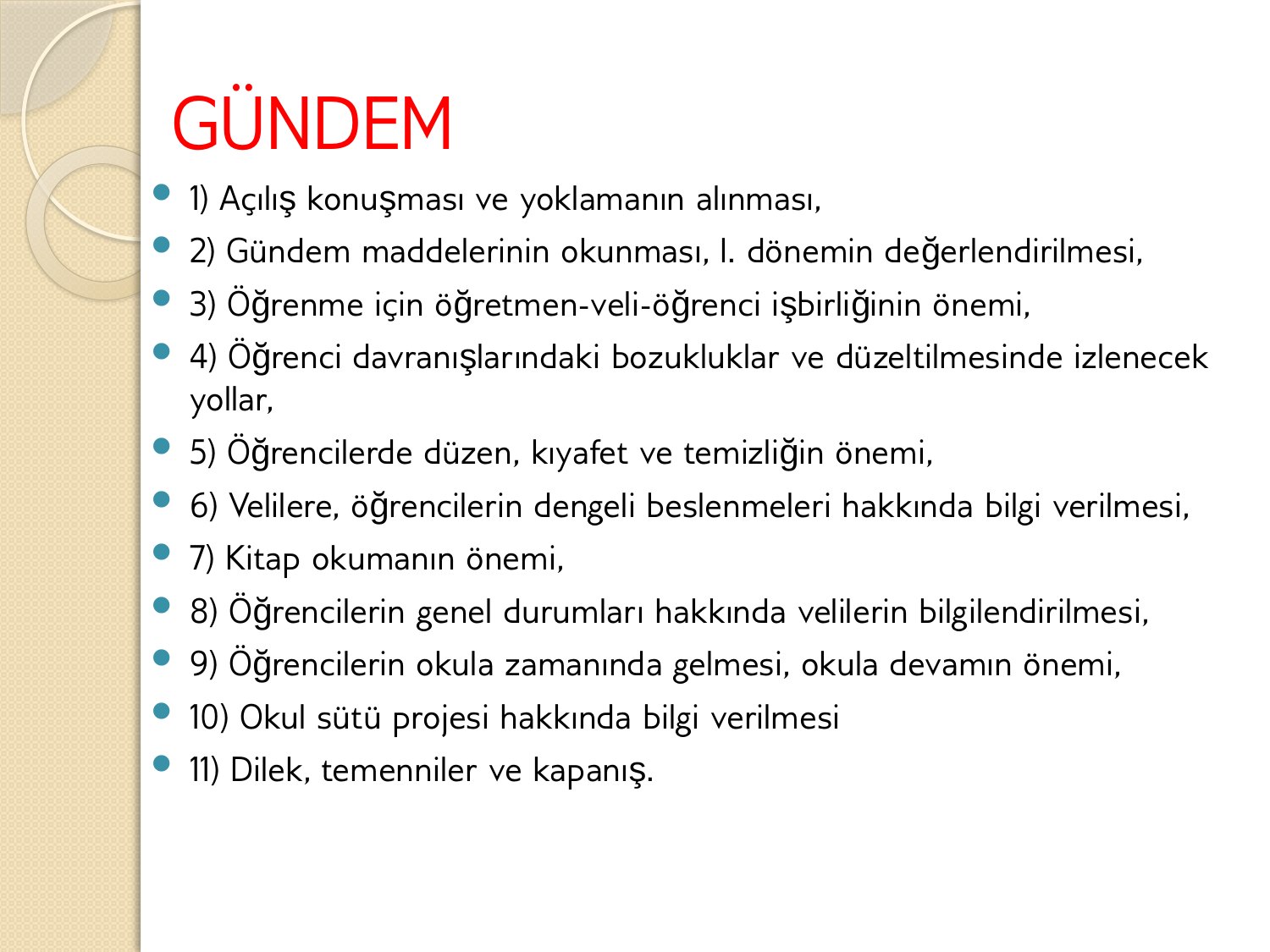

# GÜNDEM
1) Açılış konuşması ve yoklamanın alınması,
2) Gündem maddelerinin okunması, I. dönemin değerlendirilmesi,
3) Öğrenme için öğretmen-veli-öğrenci işbirliğinin önemi,
4) Öğrenci davranışlarındaki bozukluklar ve düzeltilmesinde izlenecek yollar,
5) Öğrencilerde düzen, kıyafet ve temizliğin önemi,
6) Velilere, öğrencilerin dengeli beslenmeleri hakkında bilgi verilmesi,
7) Kitap okumanın önemi,
8) Öğrencilerin genel durumları hakkında velilerin bilgilendirilmesi,
9) Öğrencilerin okula zamanında gelmesi, okula devamın önemi,
10) Okul sütü projesi hakkında bilgi verilmesi
11) Dilek, temenniler ve kapanış.